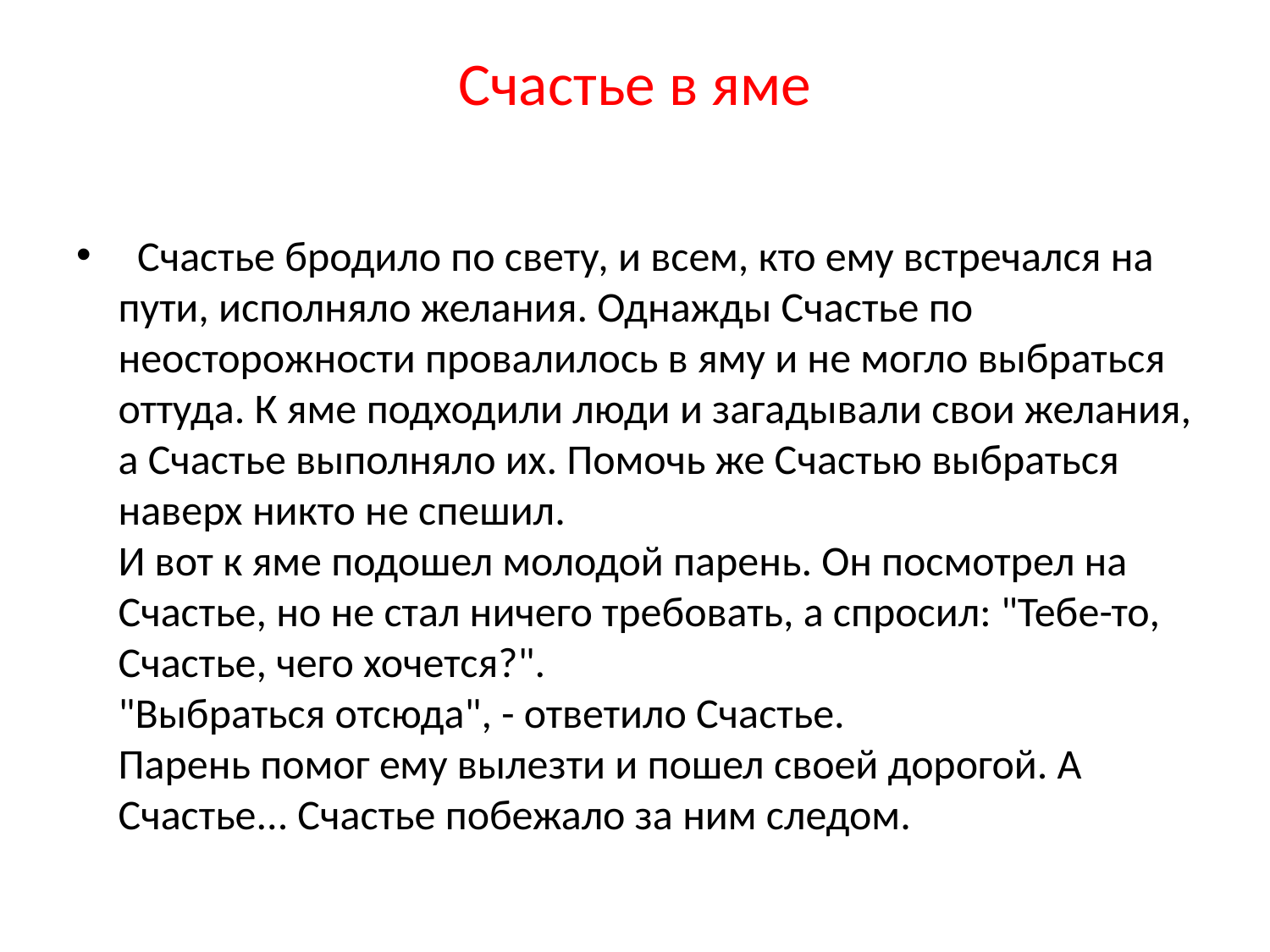

# Счастье в яме
  Счастье бродило по свету, и всем, кто ему встречался на пути, исполняло желания. Однажды Счастье по неосторожности провалилось в яму и не могло выбраться оттуда. К яме подходили люди и загадывали свои желания, а Счастье выполняло их. Помочь же Счастью выбраться наверх никто не спешил.
И вот к яме подошел молодой парень. Он посмотрел на Счастье, но не стал ничего требовать, а спросил: "Тебе-то, Счастье, чего хочется?".
"Выбраться отсюда", - ответило Счастье.
Парень помог ему вылезти и пошел своей дорогой. А Счастье... Счастье побежало за ним следом.